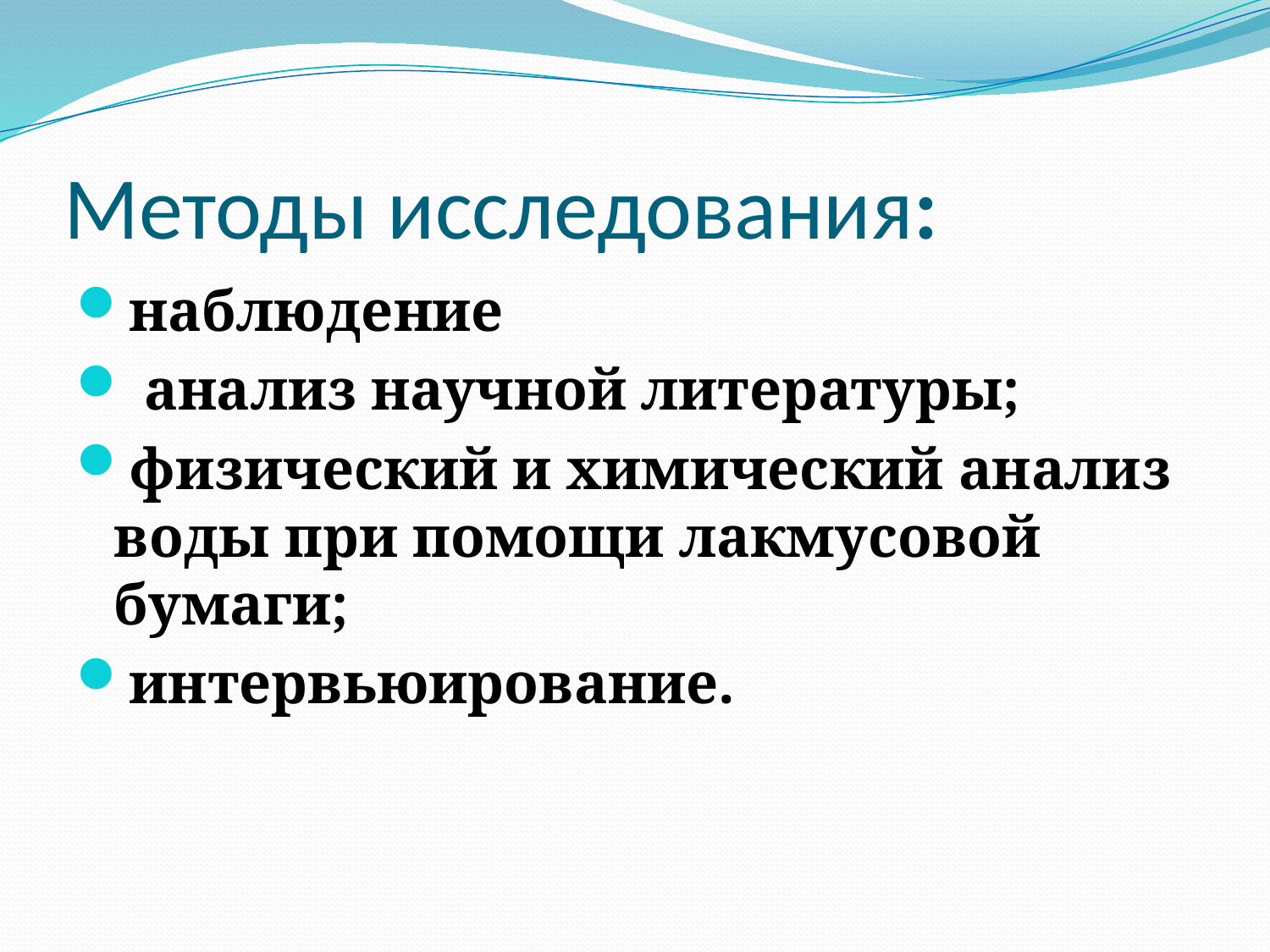

# Методы исследования:
наблюдение
 анализ научной литературы;
физический и химический анализ воды при помощи лакмусовой бумаги;
интервьюирование.